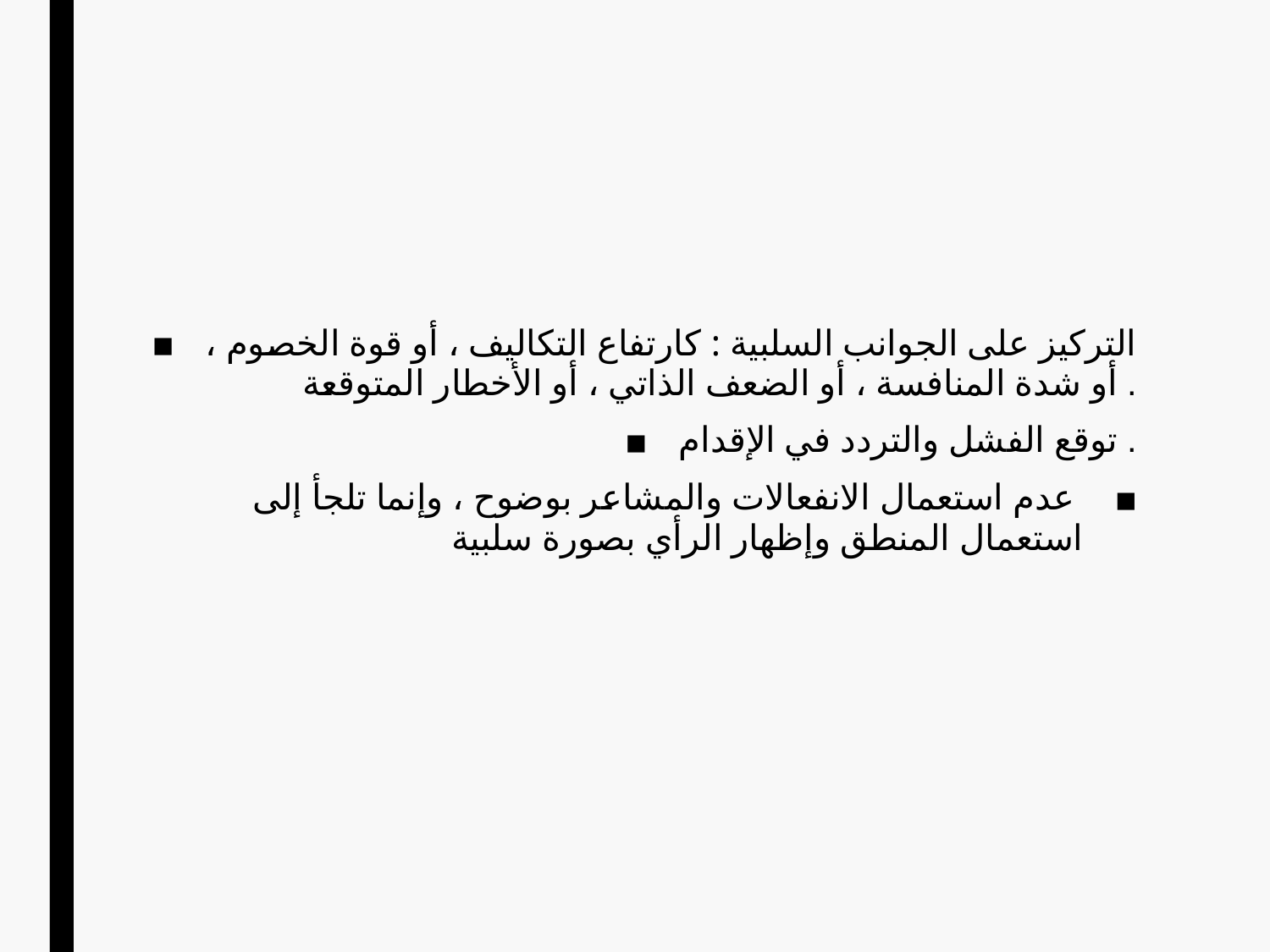

التركيز على الجوانب السلبية : كارتفاع التكاليف ، أو قوة الخصوم ، أو شدة المنافسة ، أو الضعف الذاتي ، أو الأخطار المتوقعة .
توقع الفشل والتردد في الإقدام .
 عدم استعمال الانفعالات والمشاعر بوضوح ، وإنما تلجأ إلى استعمال المنطق وإظهار الرأي بصورة سلبية